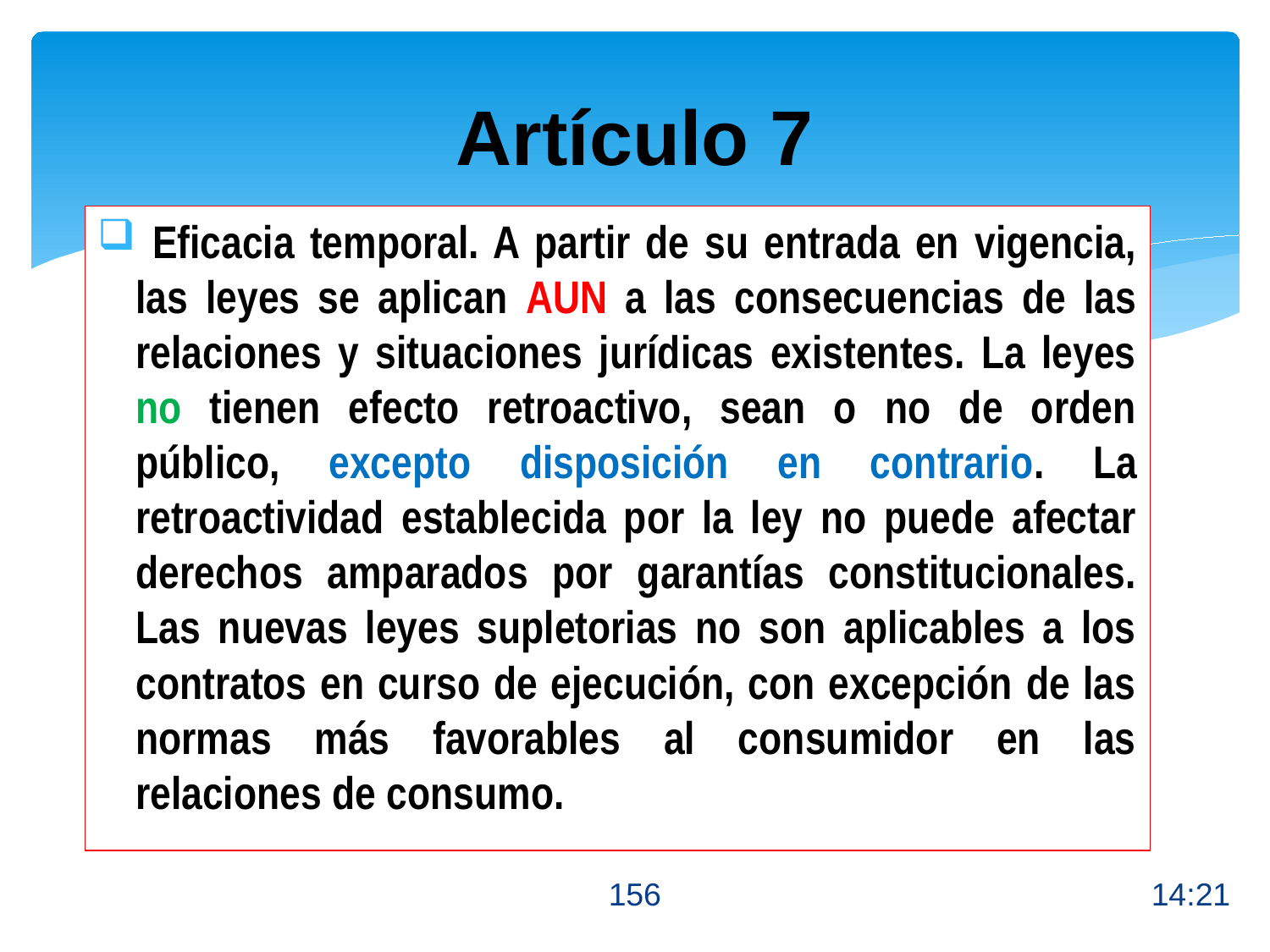

# Artículo 7
 Eficacia temporal. A partir de su entrada en vigencia, las leyes se aplican AUN a las consecuencias de las relaciones y situaciones jurídicas existentes. La leyes no tienen efecto retroactivo, sean o no de orden público, excepto disposición en contrario. La retroactividad establecida por la ley no puede afectar derechos amparados por garantías constitucionales. Las nuevas leyes supletorias no son aplicables a los contratos en curso de ejecución, con excepción de las normas más favorables al consumidor en las relaciones de consumo.

156
14:21